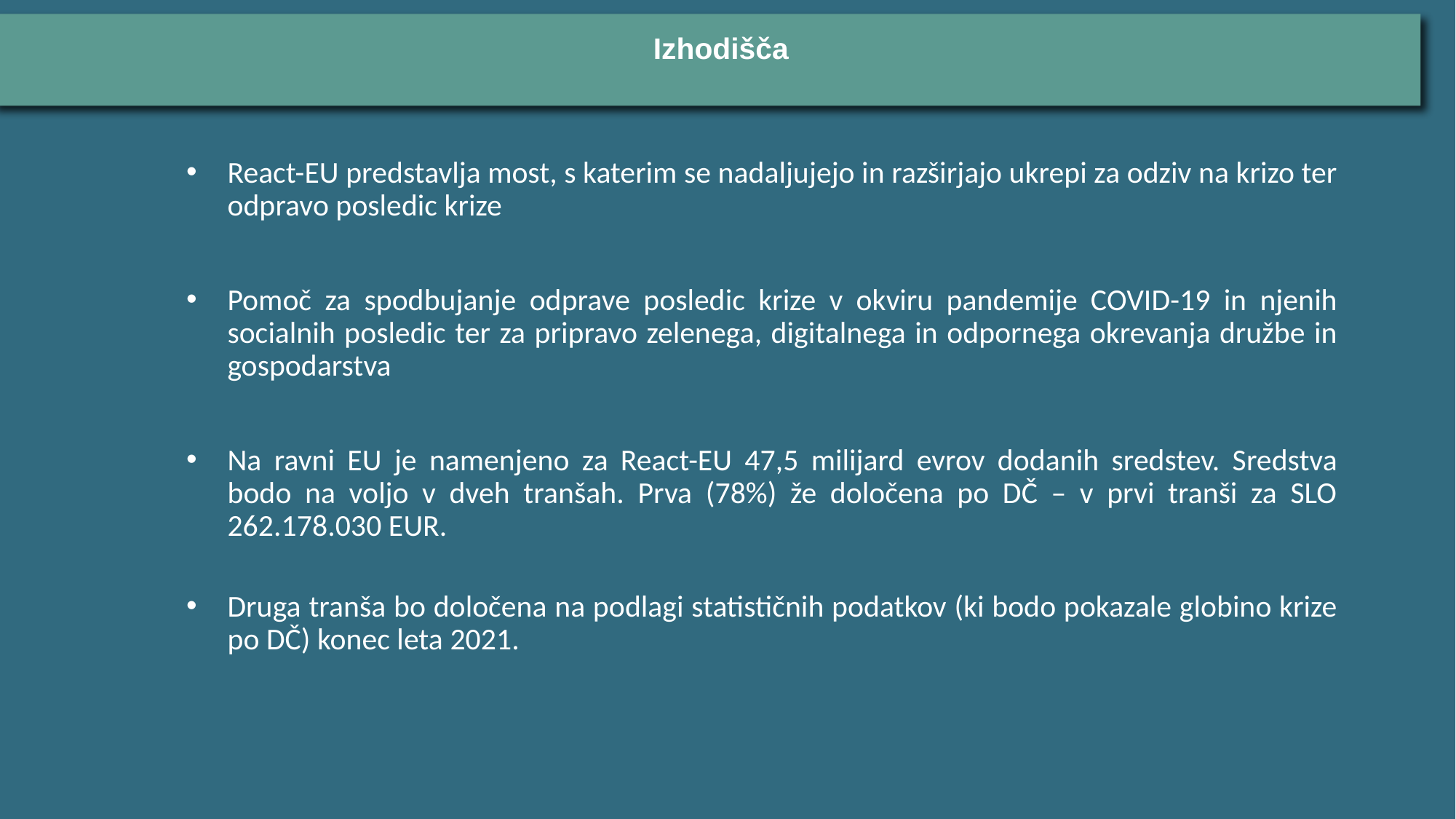

# Izhodišča
React-EU predstavlja most, s katerim se nadaljujejo in razširjajo ukrepi za odziv na krizo ter odpravo posledic krize

Pomoč za spodbujanje odprave posledic krize v okviru pandemije COVID-19 in njenih socialnih posledic ter za pripravo zelenega, digitalnega in odpornega okrevanja družbe in gospodarstva

Na ravni EU je namenjeno za React-EU 47,5 milijard evrov dodanih sredstev. Sredstva bodo na voljo v dveh tranšah. Prva (78%) že določena po DČ – v prvi tranši za SLO 262.178.030 EUR.

Druga tranša bo določena na podlagi statističnih podatkov (ki bodo pokazale globino krize po DČ) konec leta 2021.